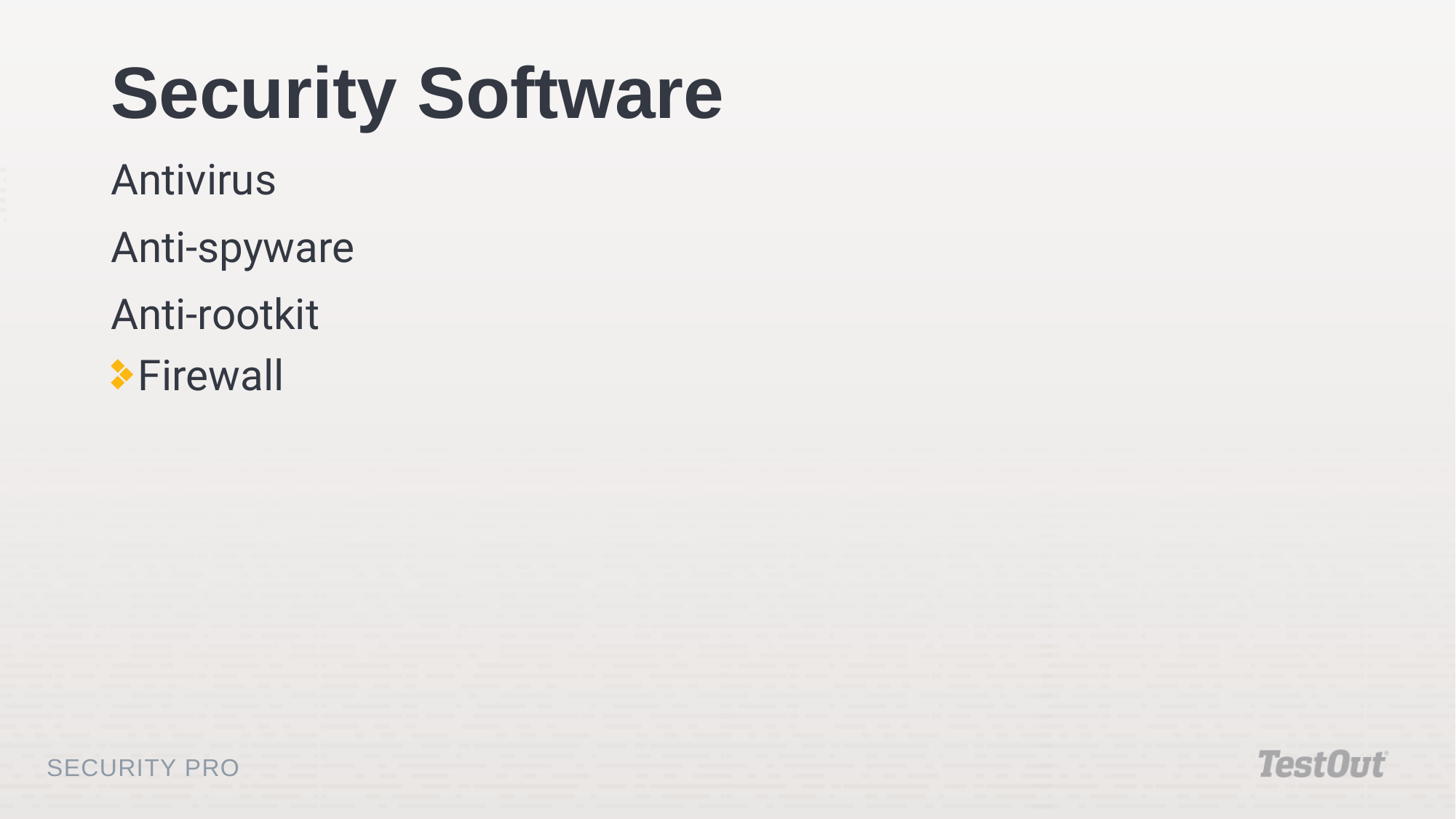

# Security Software
Antivirus
Anti-spyware
Anti-rootkit
Firewall
Security Pro